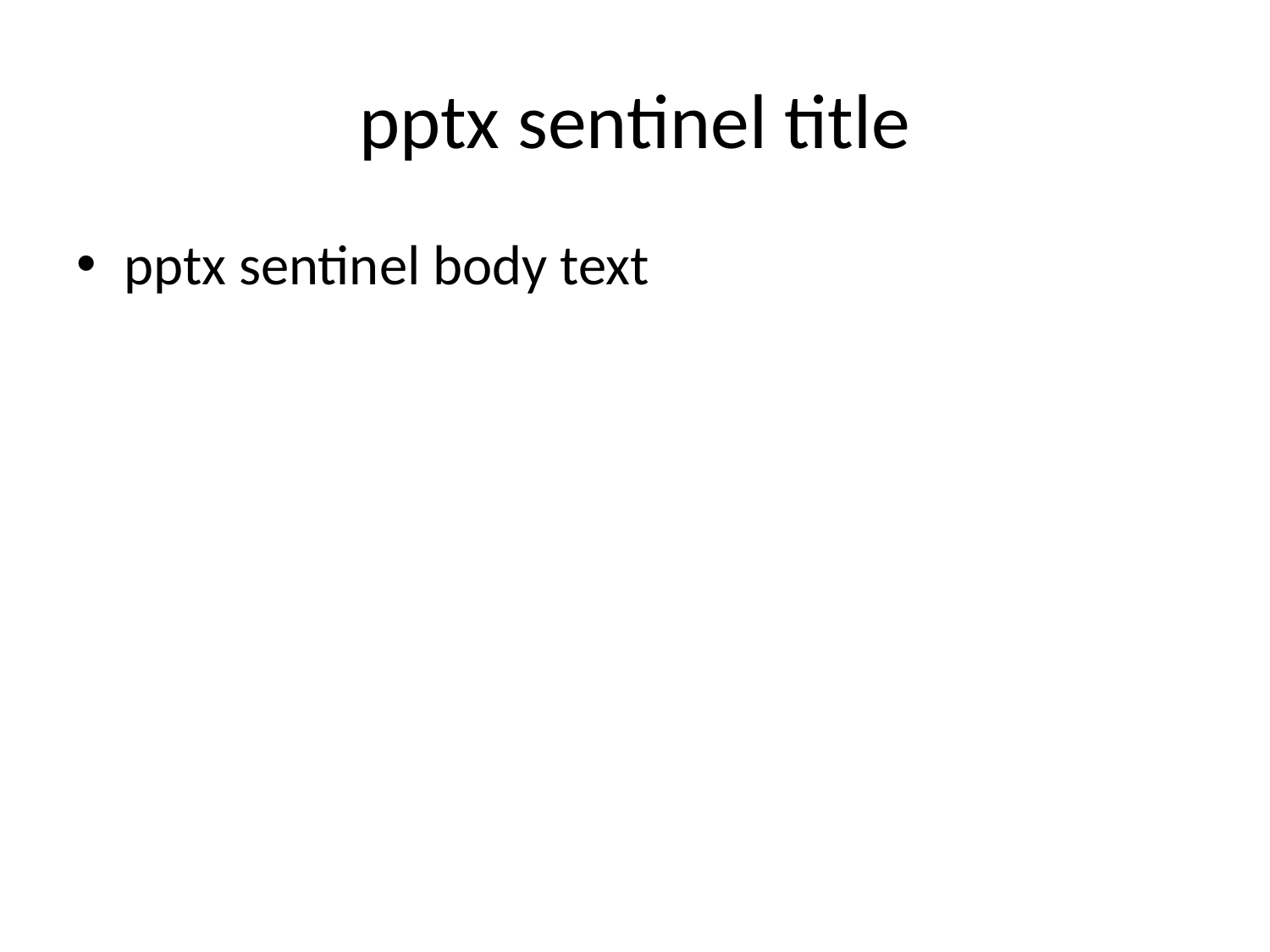

# pptx sentinel title
pptx sentinel body text